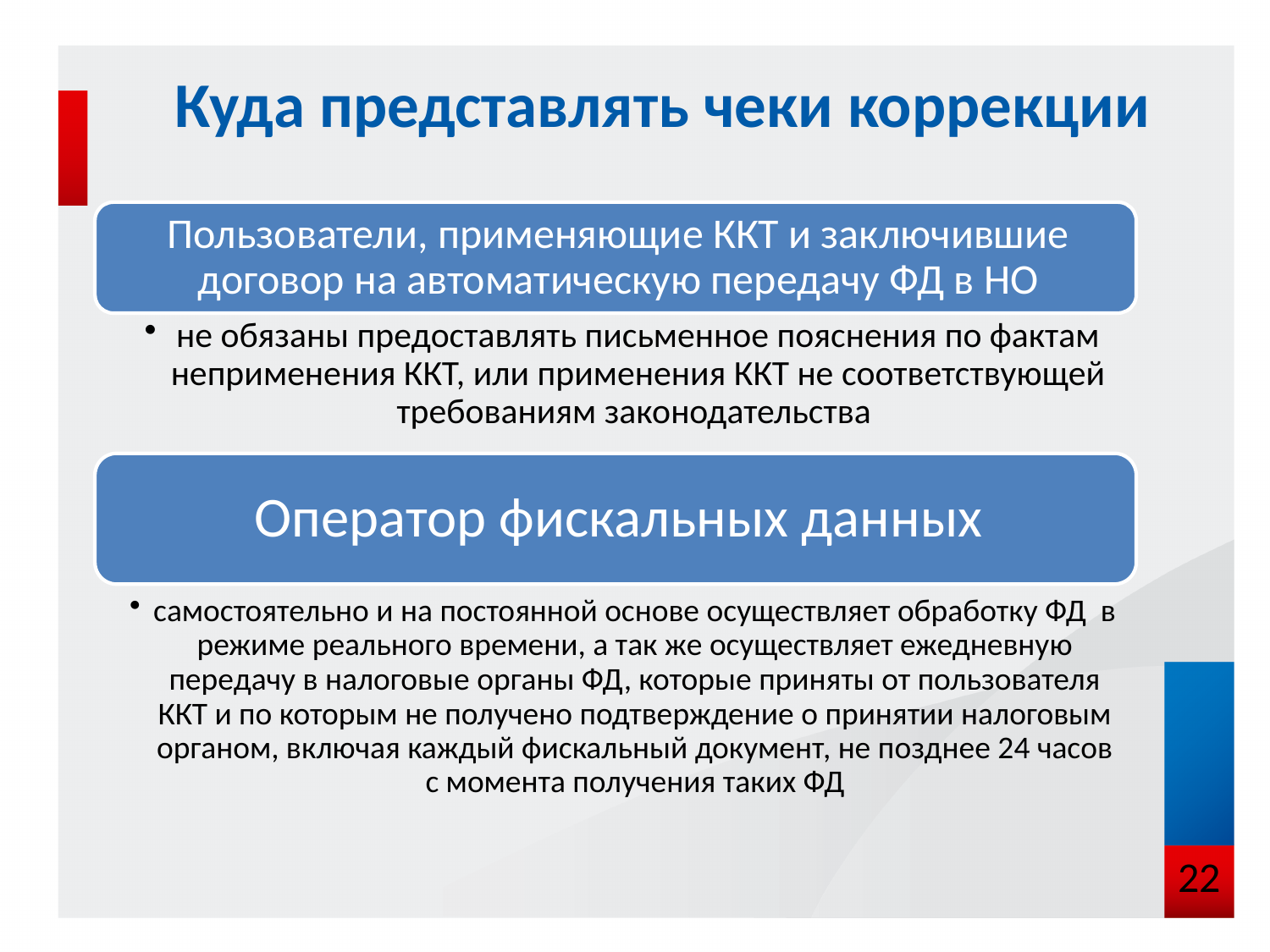

# Куда представлять чеки коррекции
Пользователи, применяющие ККТ и заключившие договор на автоматическую передачу ФД в НО
не обязаны предоставлять письменное пояснения по фактам неприменения ККТ, или применения ККТ не соответствующей требованиям законодательства
Оператор фискальных данных
самостоятельно и на постоянной основе осуществляет обработку ФД  в режиме реального времени, а так же осуществляет ежедневную передачу в налоговые органы ФД, которые приняты от пользователя ККТ и по которым не получено подтверждение о принятии налоговым органом, включая каждый фискальный документ, не позднее 24 часов с момента получения таких ФД
22